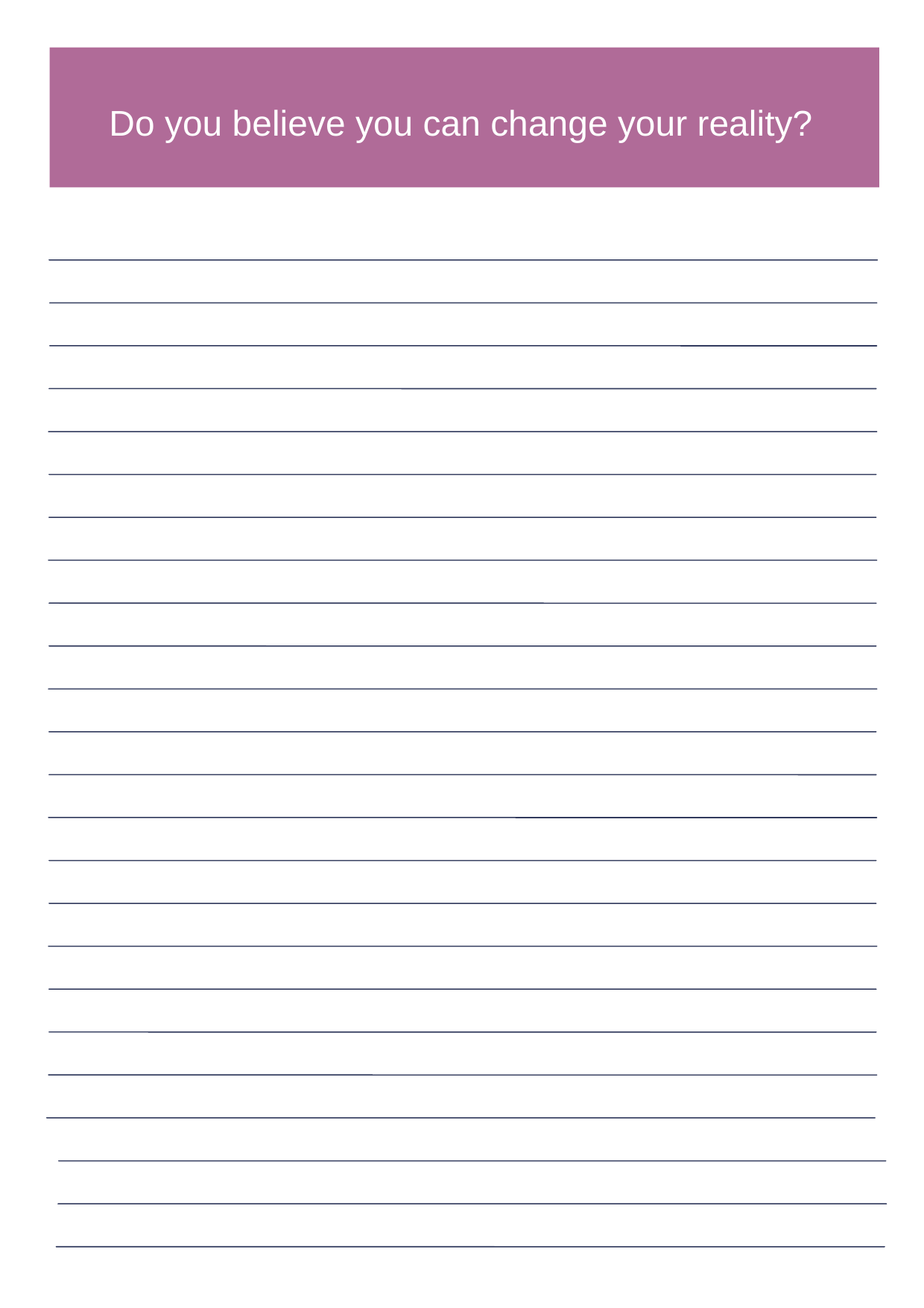

Do you believe you can change your reality?